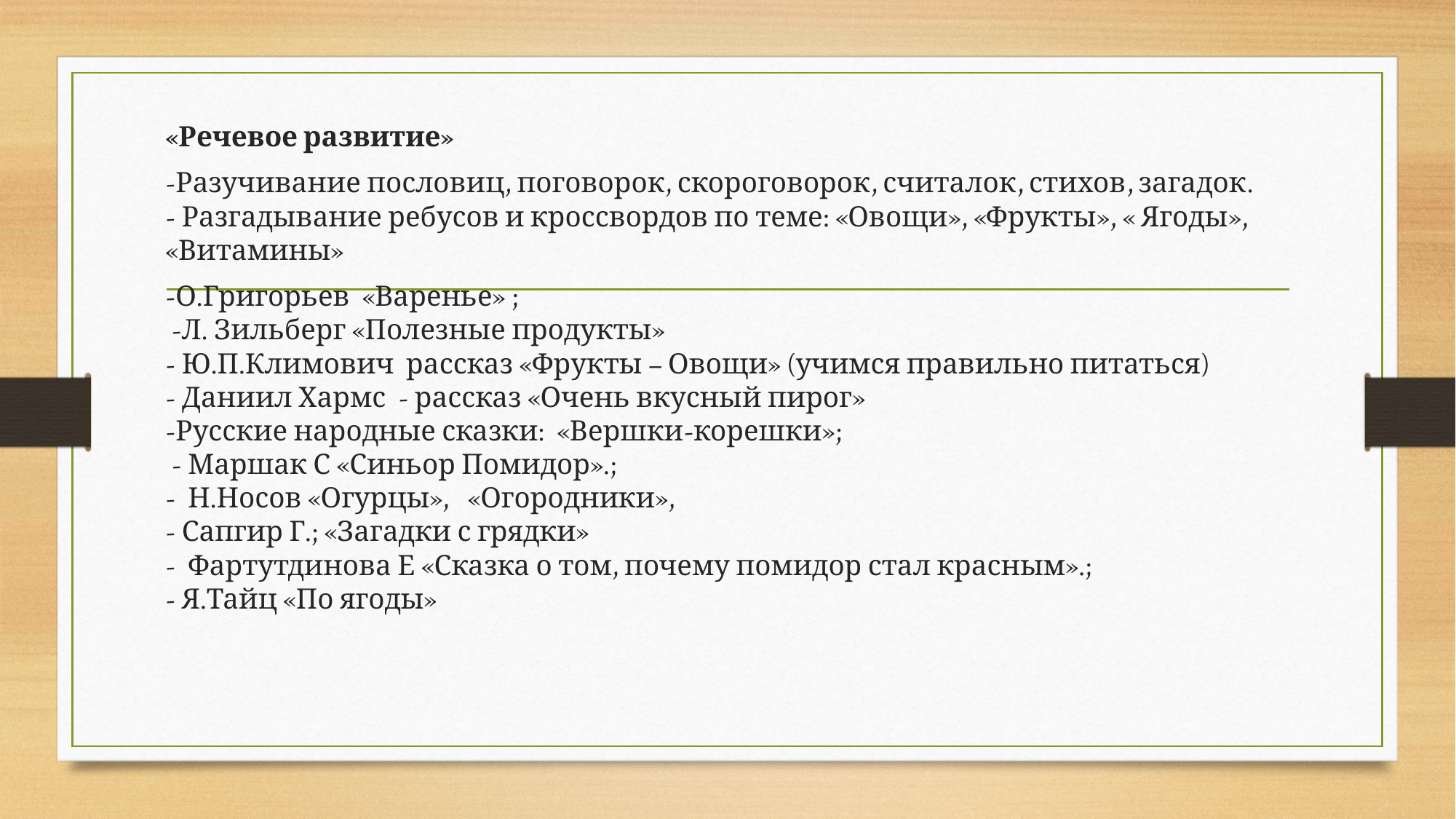

«Речевое развитие»
-Разучивание пословиц, поговорок, скороговорок, считалок, стихов, загадок.
- Разгадывание ребусов и кроссвордов по теме: «Овощи», «Фрукты», « Ягоды», «Витамины»
-О.Григорьев  «Варенье» ;
 -Л. Зильберг «Полезные продукты»
- Ю.П.Климович  рассказ «Фрукты – Овощи» (учимся правильно питаться)
- Даниил Хармс  - рассказ «Очень вкусный пирог»
-Русские народные сказки:  «Вершки-корешки»;
 - Маршак С «Синьор Помидор».; 
-  Н.Носов «Огурцы»,   «Огородники»,    
- Сапгир Г.; «Загадки с грядки»
-  Фартутдинова Е «Сказка о том, почему помидор стал красным».;
- Я.Тайц «По ягоды»